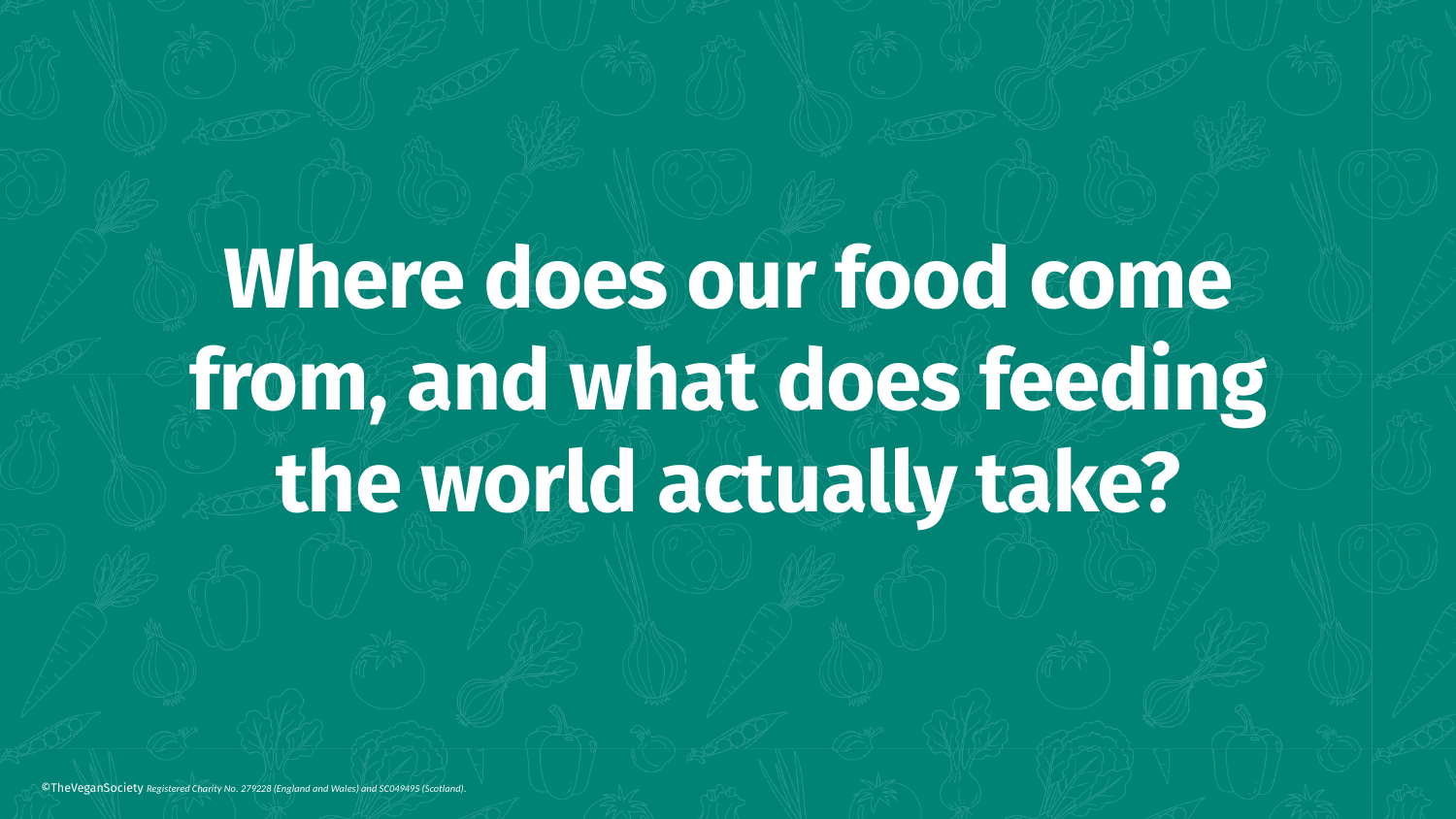

# Where does our food come from, and what does feeding the world actually take?